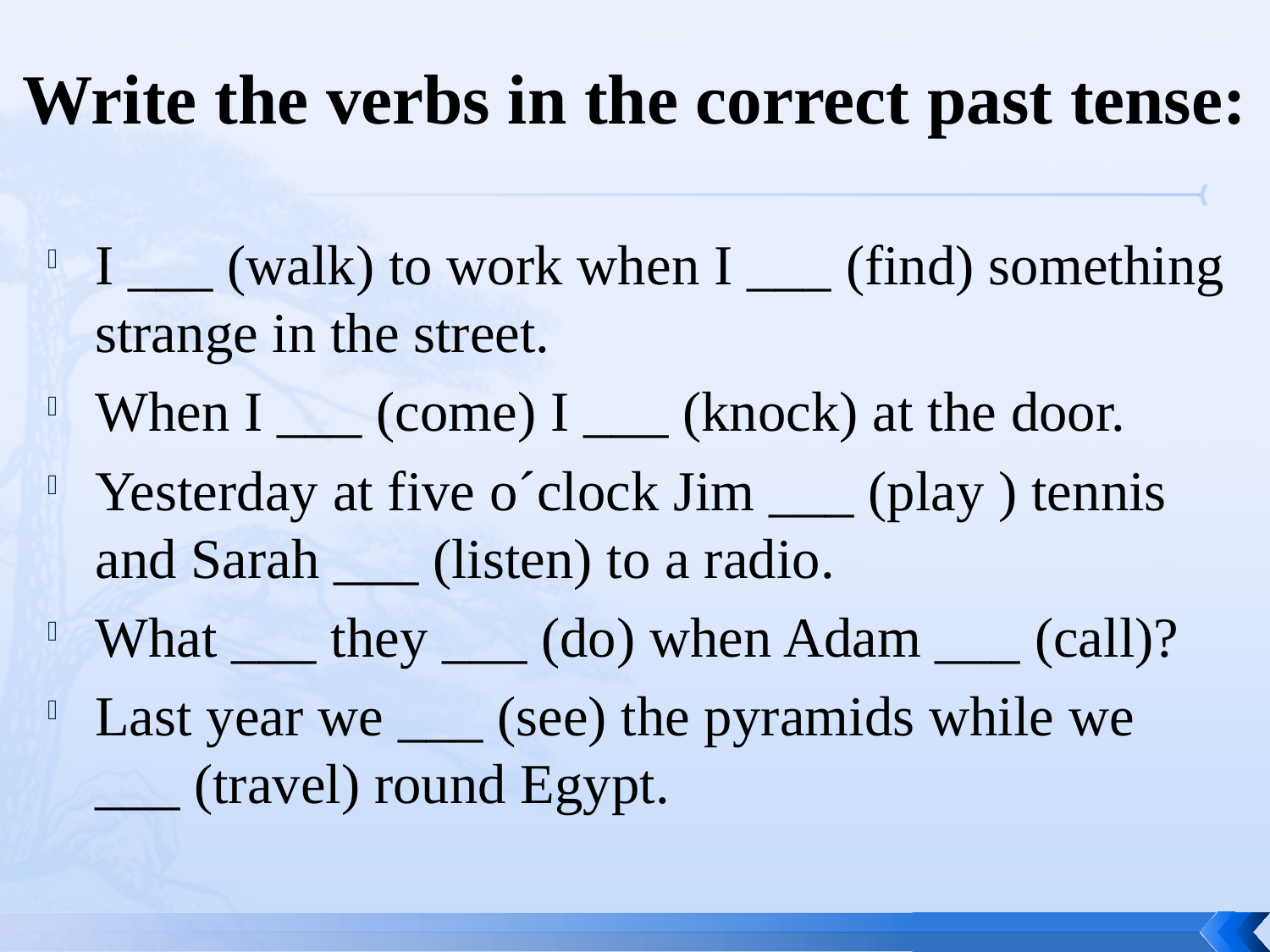

# Write the verbs in the correct past tense:
I ___ (walk) to work when I ___ (find) something strange in the street.
When I ___ (come) I ___ (knock) at the door.
Yesterday at five o´clock Jim ___ (play ) tennis and Sarah ___ (listen) to a radio.
What ___ they ___ (do) when Adam ___ (call)?
Last year we ___ (see) the pyramids while we ___ (travel) round Egypt.